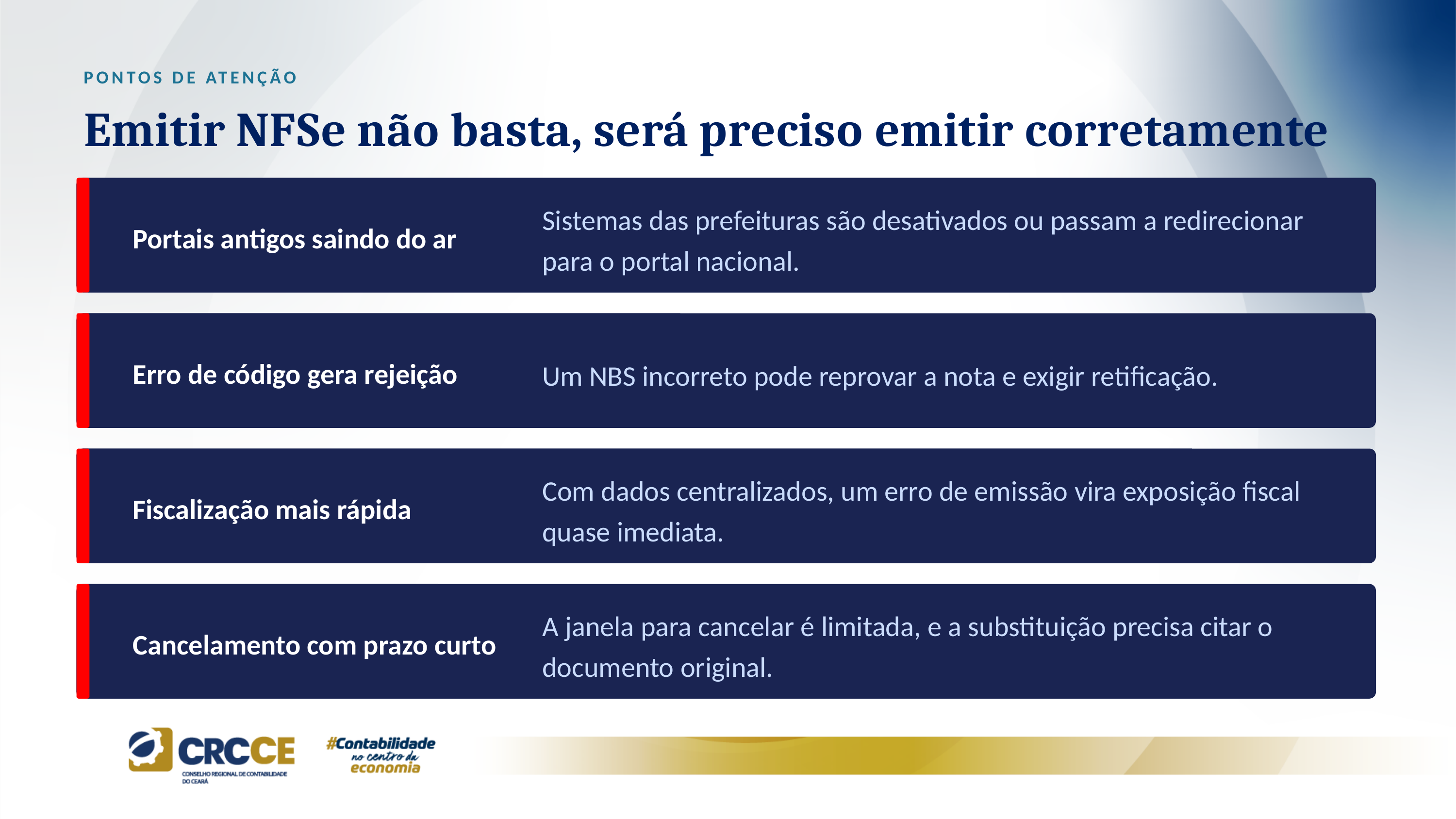

PONTOS DE ATENÇÃO
Emitir NFSe não basta, será preciso emitir corretamente

Portais antigos saindo do ar
Sistemas das prefeituras são desativados ou passam a redirecionar para o portal nacional.

Erro de código gera rejeição
Um NBS incorreto pode reprovar a nota e exigir retificação.

Fiscalização mais rápida
Com dados centralizados, um erro de emissão vira exposição fiscal quase imediata.

Cancelamento com prazo curto
A janela para cancelar é limitada, e a substituição precisa citar o documento original.